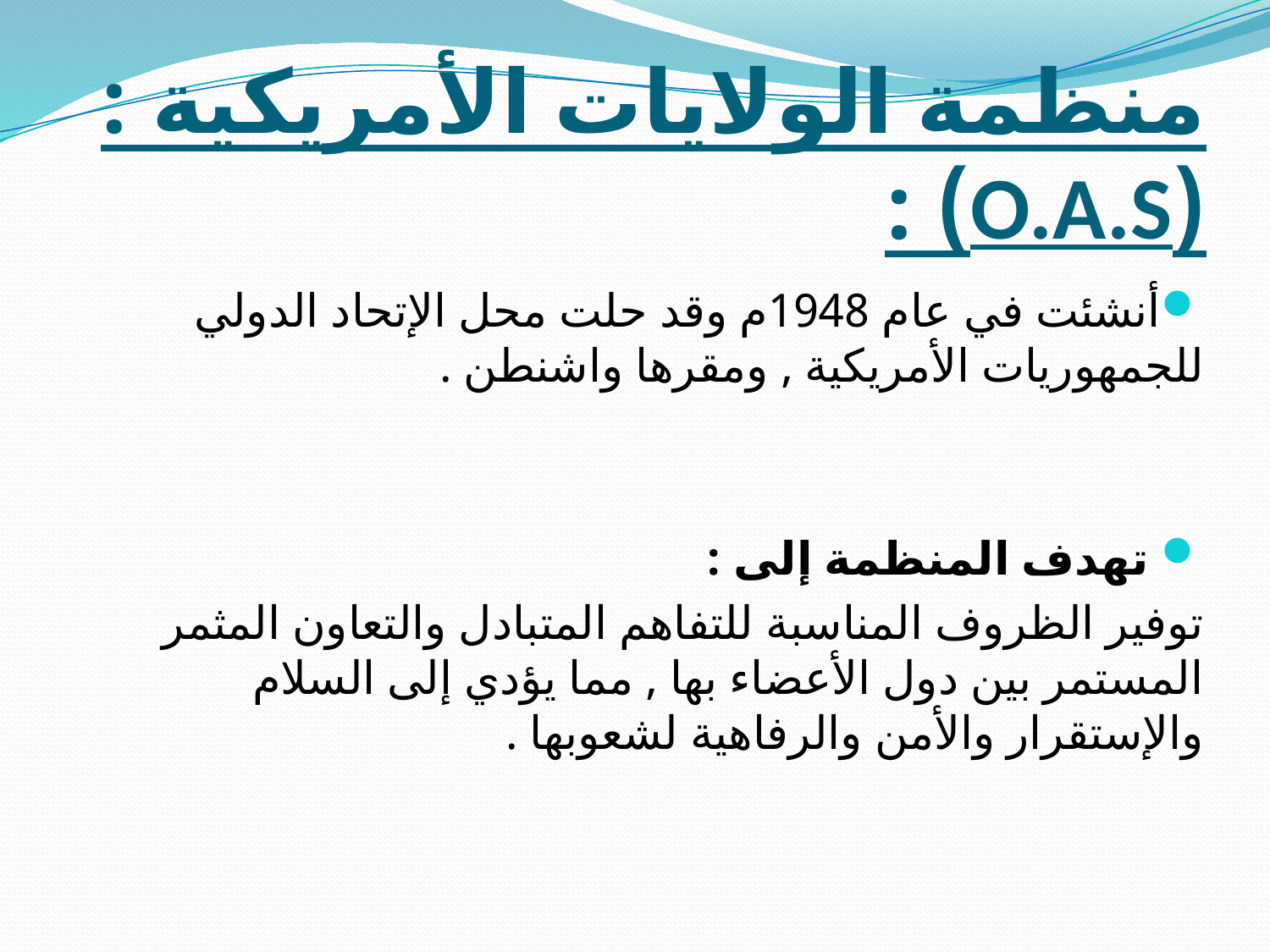

# منظمة الولايات الأمريكية : (O.A.S) :
أنشئت في عام 1948م وقد حلت محل الإتحاد الدولي للجمهوريات الأمريكية , ومقرها واشنطن .

 تهدف المنظمة إلى :
توفير الظروف المناسبة للتفاهم المتبادل والتعاون المثمر المستمر بين دول الأعضاء بها , مما يؤدي إلى السلام والإستقرار والأمن والرفاهية لشعوبها .